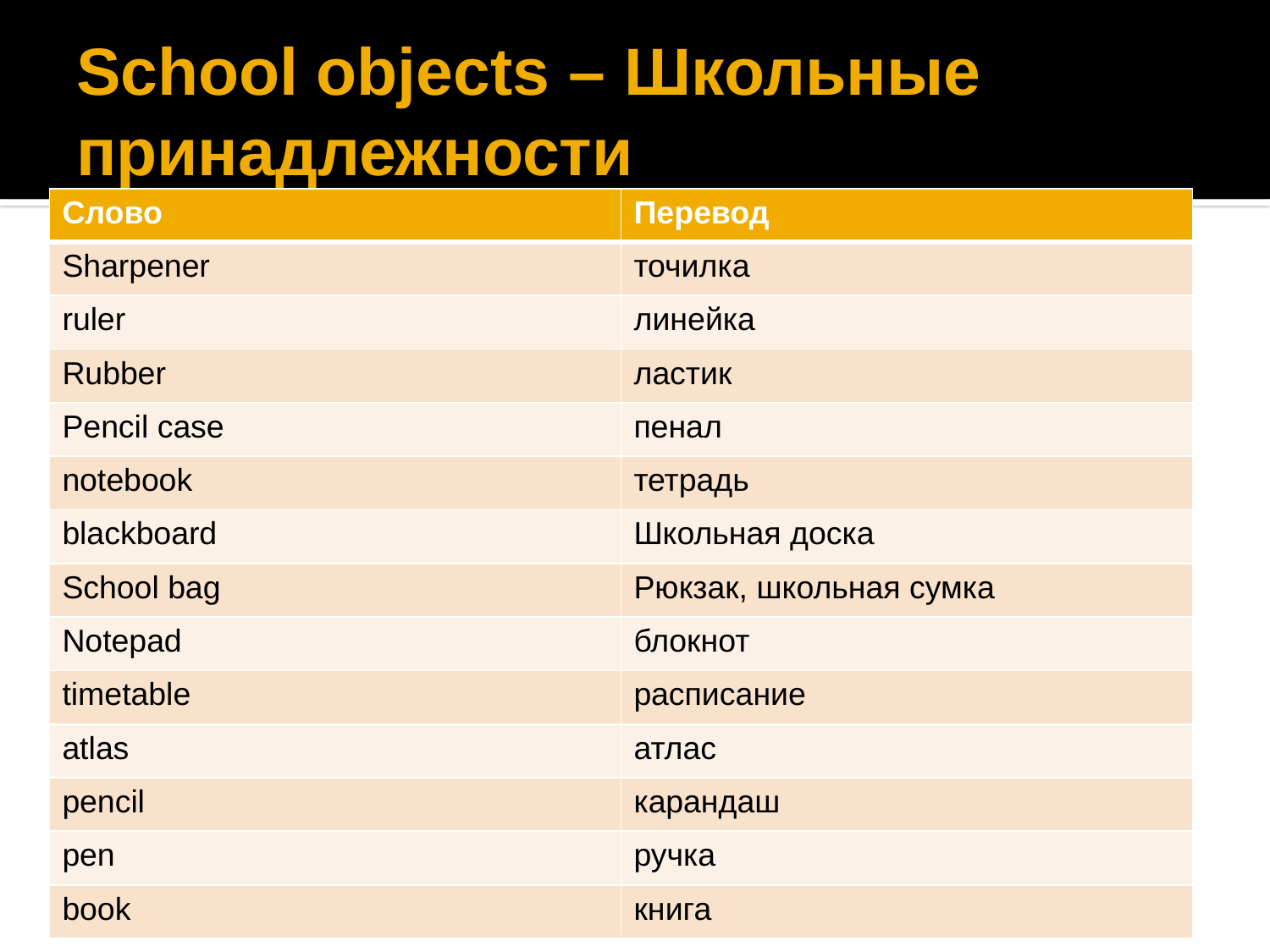

# School objects – Школьные принадлежности
| Слово | Перевод |
| --- | --- |
| Sharpener | точилка |
| ruler | линейка |
| Rubber | ластик |
| Pencil case | пенал |
| notebook | тетрадь |
| blackboard | Школьная доска |
| School bag | Рюкзак, школьная сумка |
| Notepad | блокнот |
| timetable | расписание |
| atlas | атлас |
| pencil | карандаш |
| pen | ручка |
| book | книга |